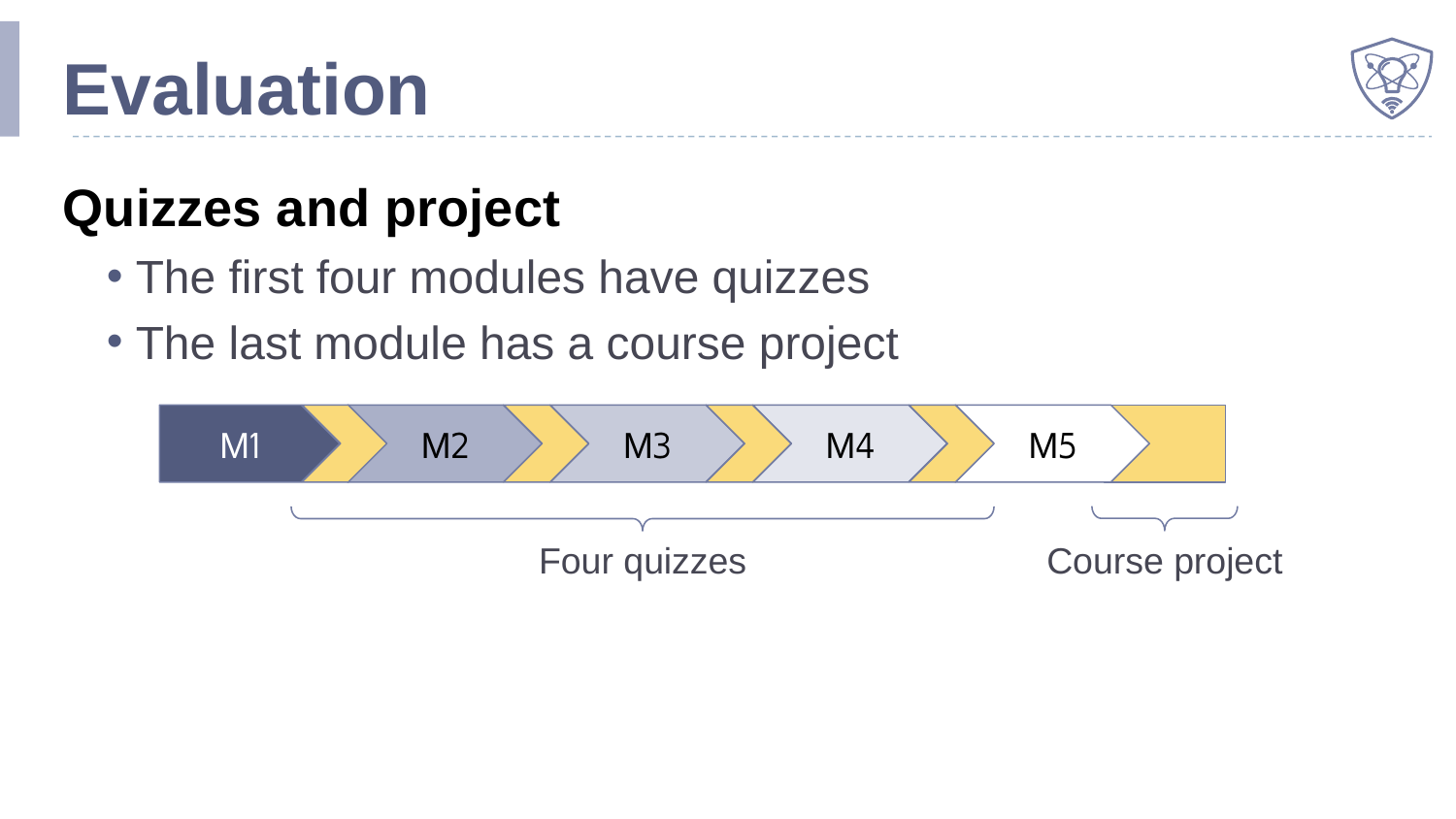

# Evaluation
Quizzes and project
The first four modules have quizzes
The last module has a course project

М1

М2

М3

М4

М5

Four quizzes
Course project